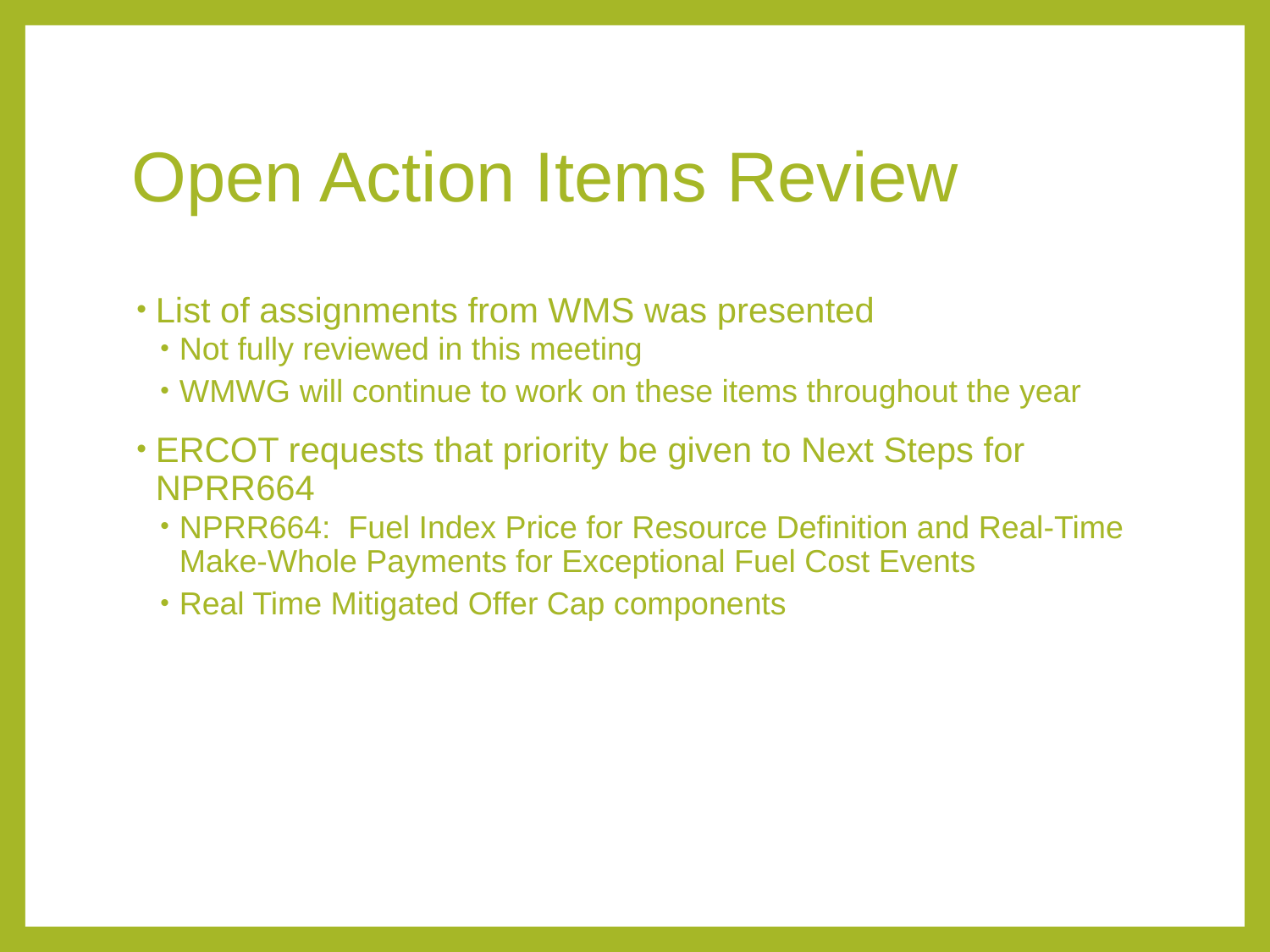

# Open Action Items Review
List of assignments from WMS was presented
Not fully reviewed in this meeting
WMWG will continue to work on these items throughout the year
ERCOT requests that priority be given to Next Steps for NPRR664
NPRR664:  Fuel Index Price for Resource Definition and Real-Time Make-Whole Payments for Exceptional Fuel Cost Events
Real Time Mitigated Offer Cap components